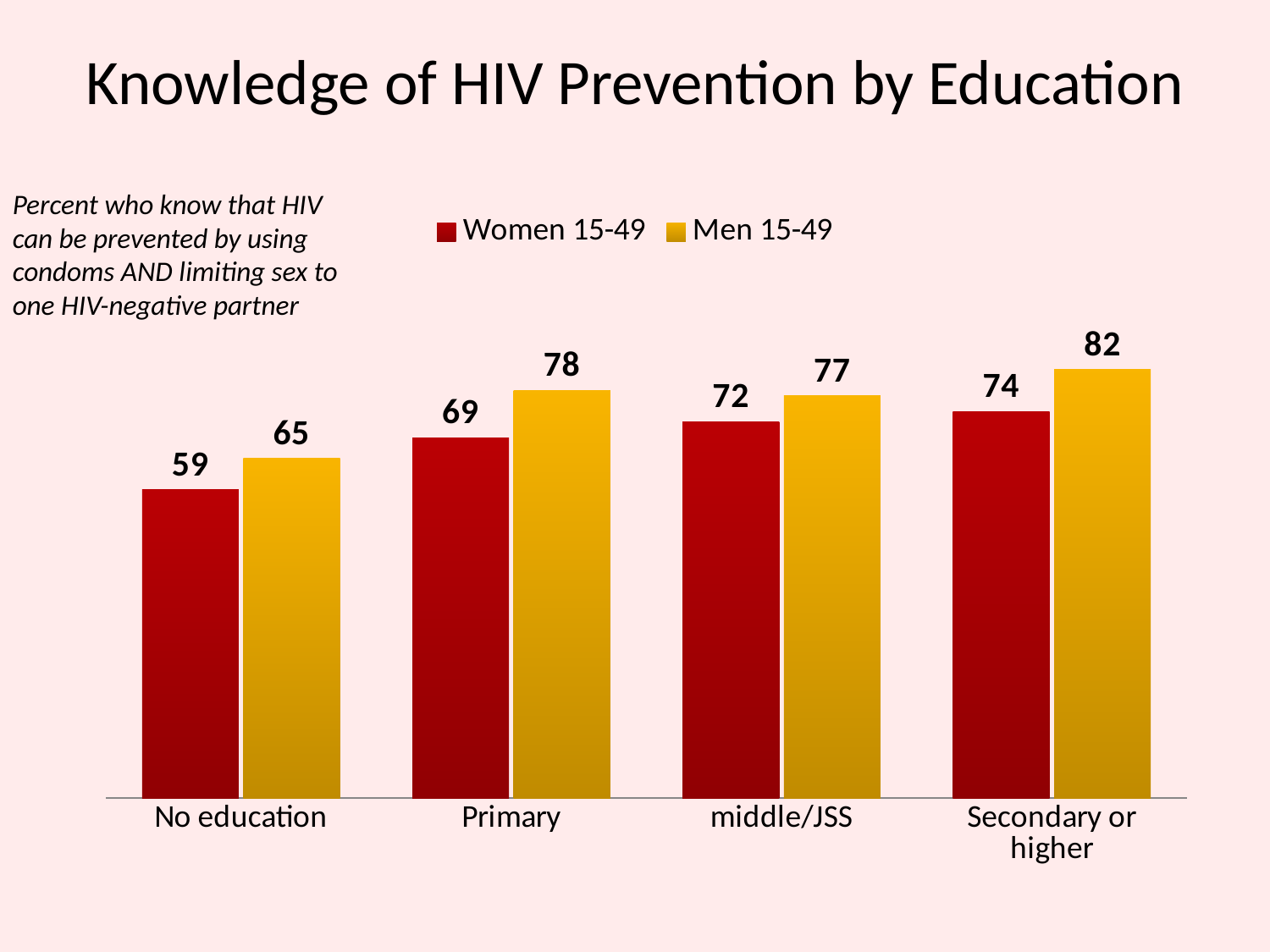

# Knowledge of HIV Prevention by Education
Percent who know that HIV can be prevented by using condoms AND limiting sex to one HIV-negative partner

### Chart

| Category | Women 15-49 | Men 15-49 |
|---|---|---|
| No education | 59.0 | 65.0 |
| Primary | 69.0 | 78.0 |
| middle/JSS | 72.0 | 77.0 |
| Secondary or higher | 74.0 | 82.0 |